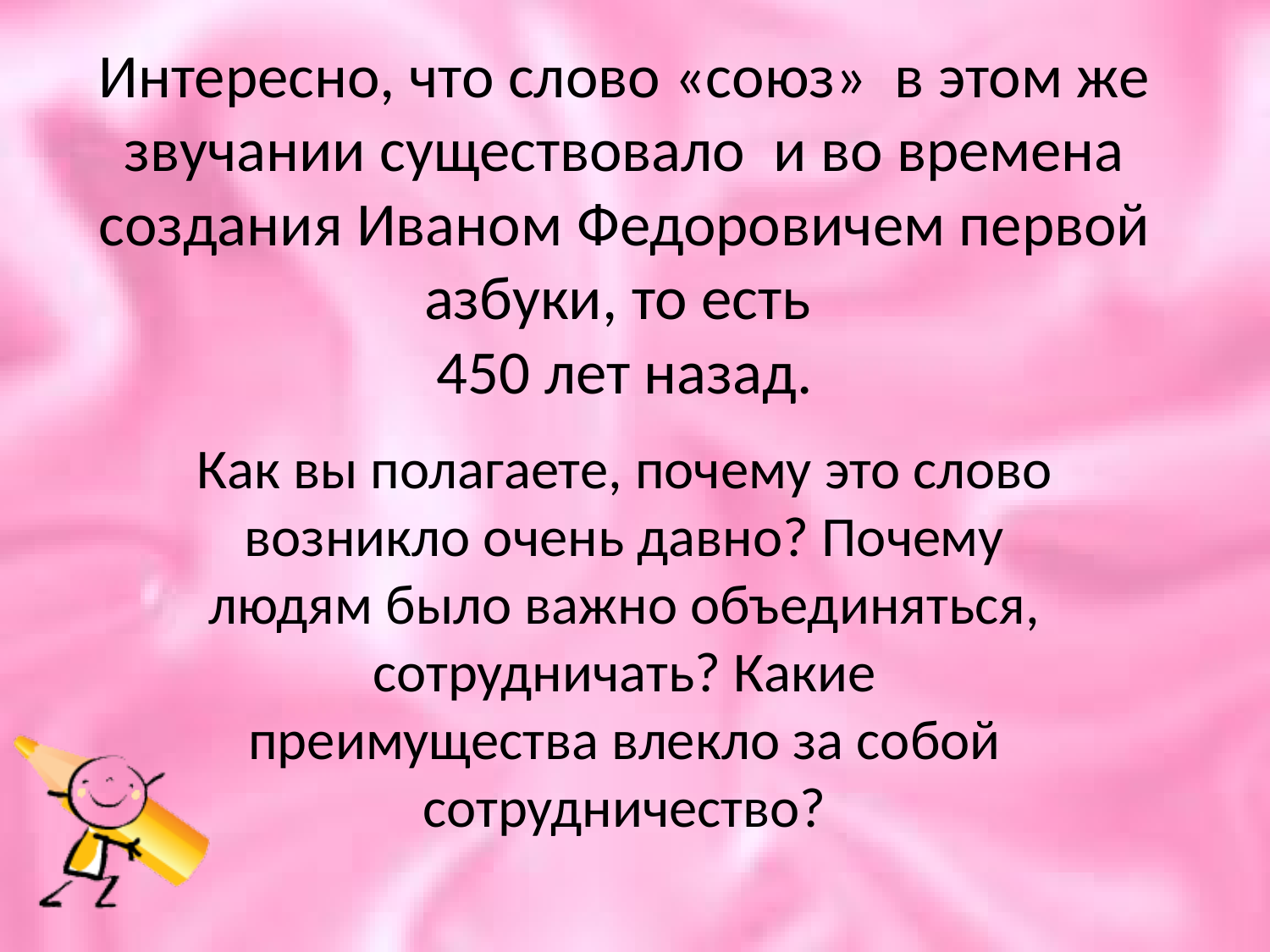

# Интересно, что слово «союз»  в этом же звучании существовало  и во времена создания Иваном Федоровичем первой азбуки, то есть 450 лет назад.
Как вы полагаете, почему это слово возникло очень давно? Почему людям было важно объединяться, сотрудничать? Какие преимущества влекло за собой сотрудничество?